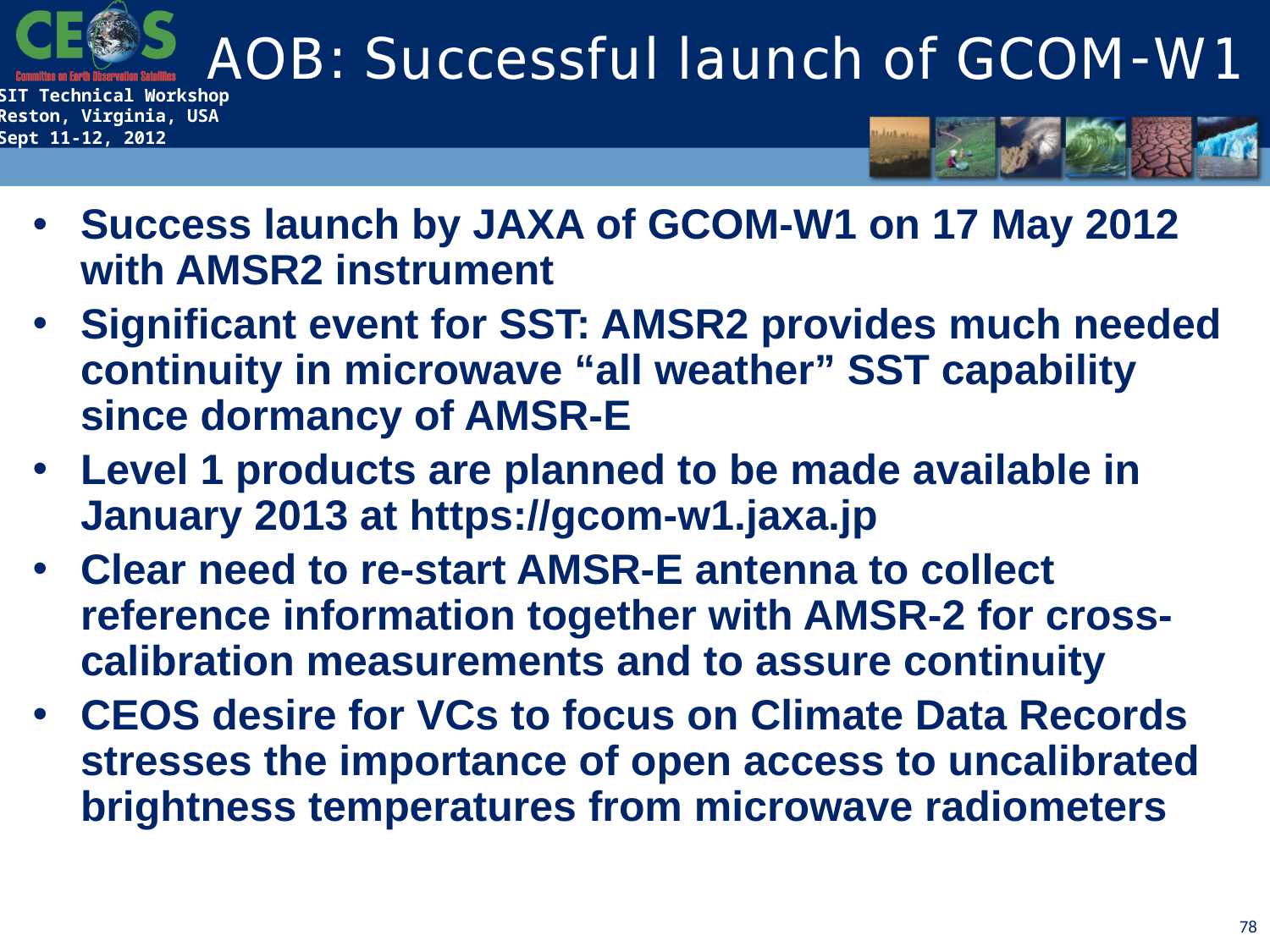

AOB: Successful launch of GCOM-W1
Success launch by JAXA of GCOM-W1 on 17 May 2012 with AMSR2 instrument
Significant event for SST: AMSR2 provides much needed continuity in microwave “all weather” SST capability since dormancy of AMSR-E
Level 1 products are planned to be made available in January 2013 at https://gcom-w1.jaxa.jp
Clear need to re-start AMSR-E antenna to collect reference information together with AMSR-2 for cross-calibration measurements and to assure continuity
CEOS desire for VCs to focus on Climate Data Records stresses the importance of open access to uncalibrated brightness temperatures from microwave radiometers
78